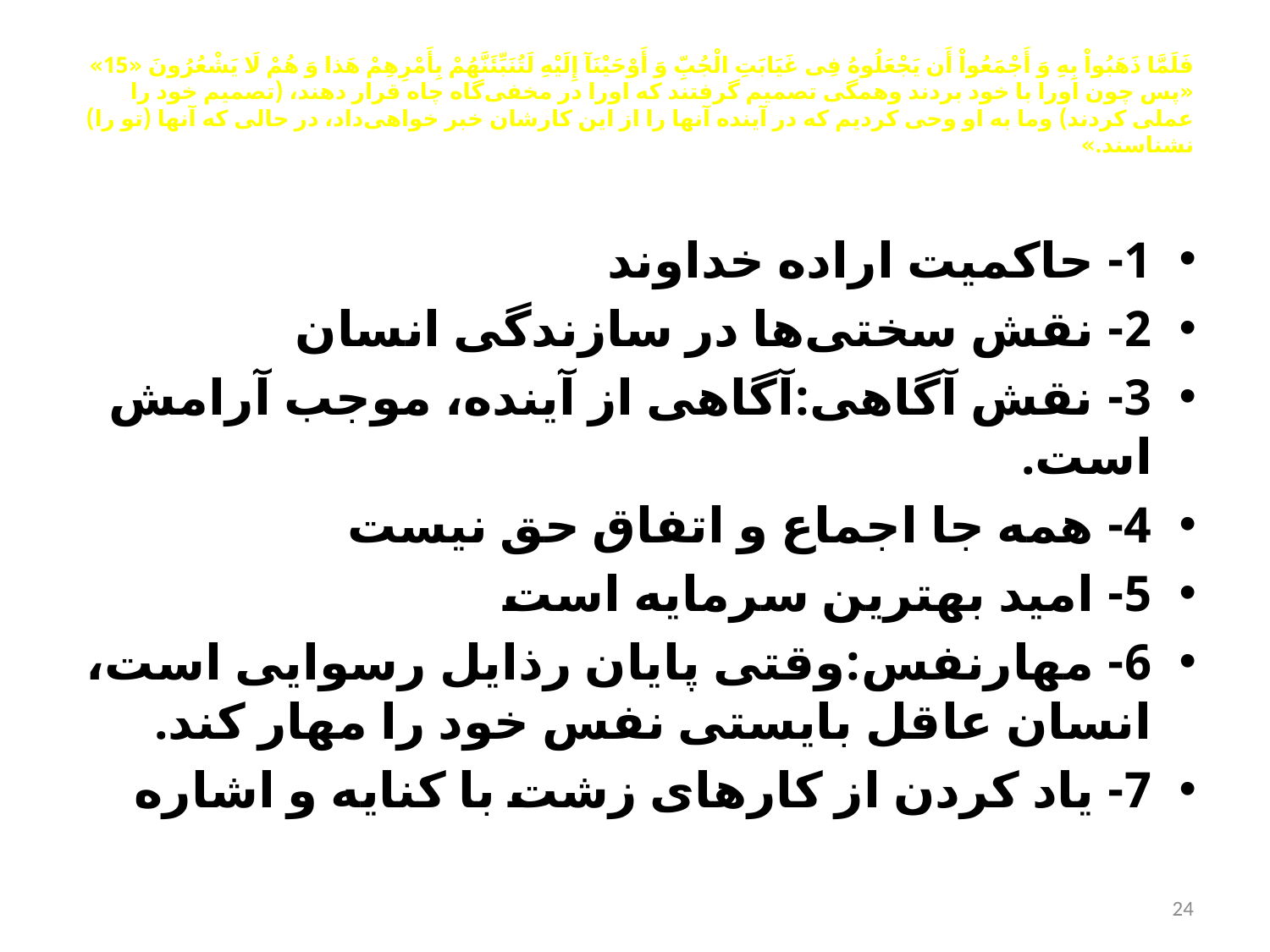

# فَلَمَّا ذَهَبُواْ بِهِ وَ أَجْمَعُواْ أَن یَجْعَلُوهُ فِی غَیَابَتِ الْجُبِ‌ّ وَ أَوْحَیْنَآ إِلَیْهِ لَتُنَبِّئَنَّهُمْ بِأَمْرِهِمْ هَذا وَ هُمْ لَا یَشْعُرُونَ «15» «پس چون اورا با خود بردند وهمگی تصمیم گرفتند كه اورا در مخفی‌گاه چاه قرار دهند، (تصمیم خود را عملی كردند) وما به او وحی كردیم كه در آینده آنها را از این كارشان خبر خواهی‌داد، در حالی كه آنها (تو را) نشناسند.»
1- حاكمیت اراده خداوند
2- نقش سختی‌ها در سازندگی انسان
3- نقش آگاهی:آگاهی از آینده، موجب آرامش است.
4- همه جا اجماع و اتفاق حق نیست
5- امید بهترین سرمایه است
6- مهارنفس:وقتی پایان رذایل رسوایی است، انسان عاقل بایستی نفس خود را مهار كند.
7- یاد كردن از كارهای زشت با كنایه و اشاره

24